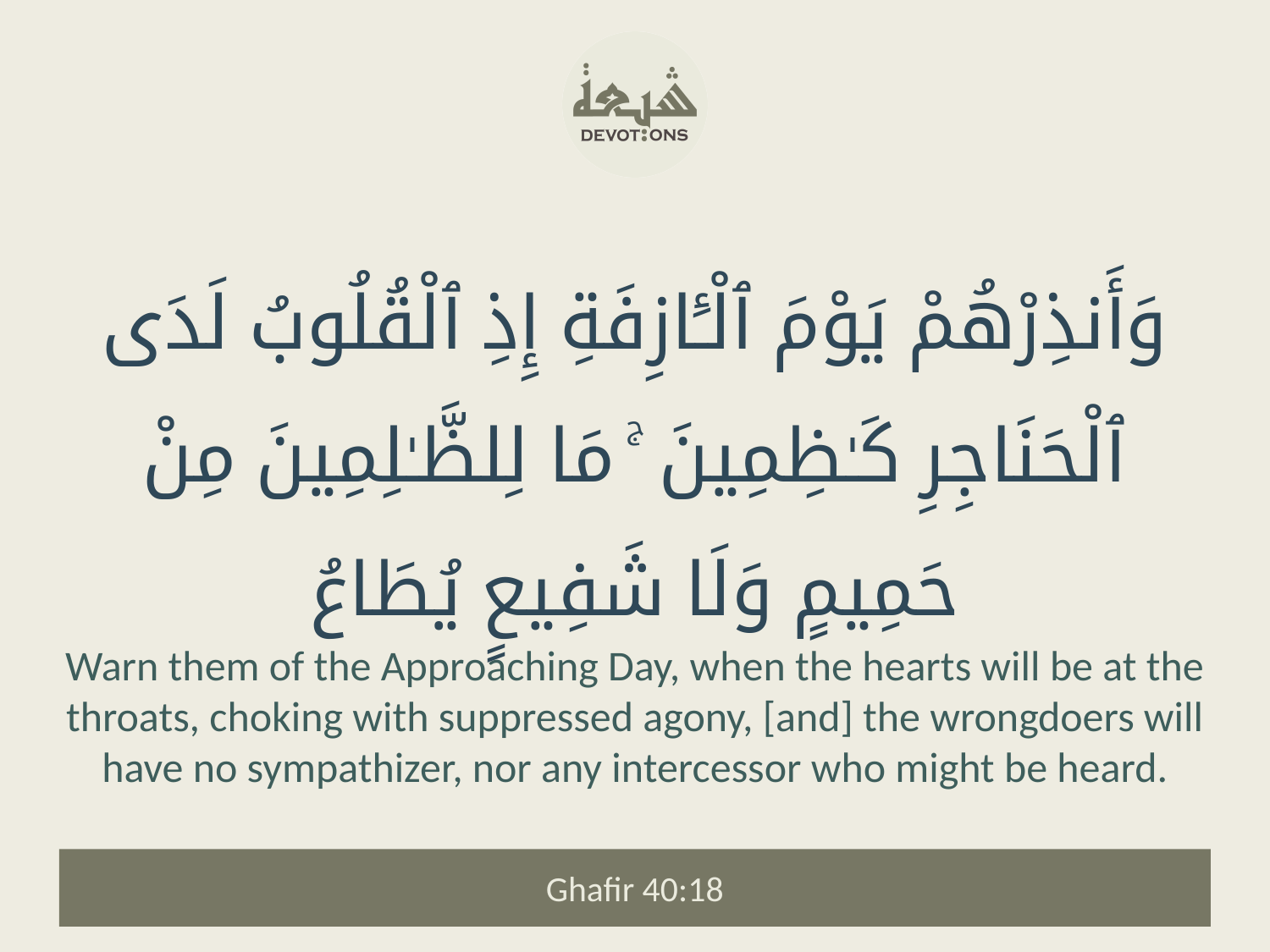

وَأَنذِرْهُمْ يَوْمَ ٱلْـَٔازِفَةِ إِذِ ٱلْقُلُوبُ لَدَى ٱلْحَنَاجِرِ كَـٰظِمِينَ ۚ مَا لِلظَّـٰلِمِينَ مِنْ حَمِيمٍ وَلَا شَفِيعٍ يُطَاعُ
Warn them of the Approaching Day, when the hearts will be at the throats, choking with suppressed agony, [and] the wrongdoers will have no sympathizer, nor any intercessor who might be heard.
Ghafir 40:18